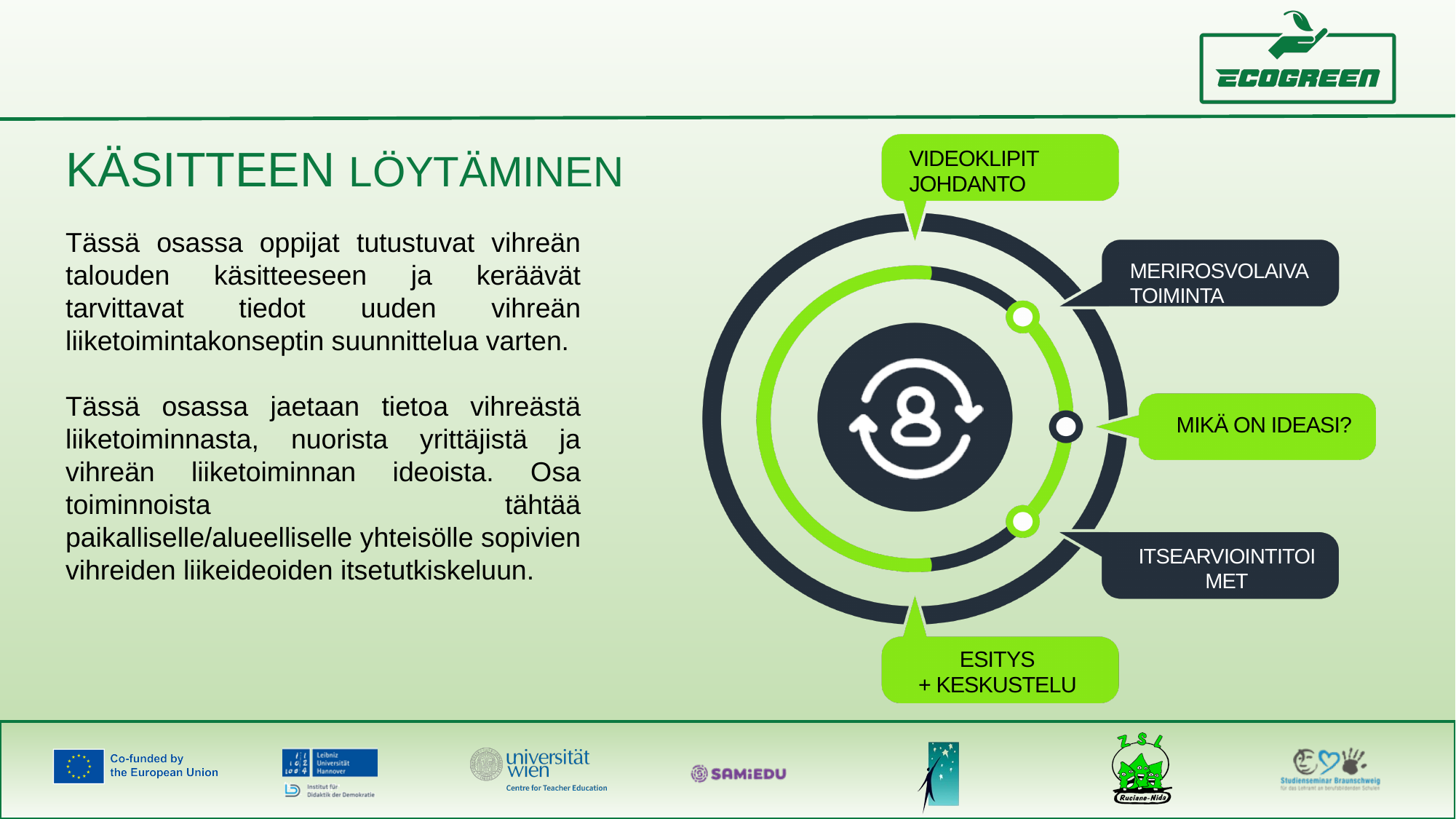

VIDEOKLIPIT
JOHDANTO
MERIROSVOLAIVA TOIMINTA

MIKÄ ON IDEASI?
ITSEARVIOINTITOIMET
ESITYS
+ KESKUSTELU
KÄSITTEEN LÖYTÄMINEN
Tässä osassa oppijat tutustuvat vihreän talouden käsitteeseen ja keräävät tarvittavat tiedot uuden vihreän liiketoimintakonseptin suunnittelua varten.

Tässä osassa jaetaan tietoa vihreästä liiketoiminnasta, nuorista yrittäjistä ja vihreän liiketoiminnan ideoista. Osa toiminnoista tähtää paikalliselle/alueelliselle yhteisölle sopivien vihreiden liikeideoiden itsetutkiskeluun.